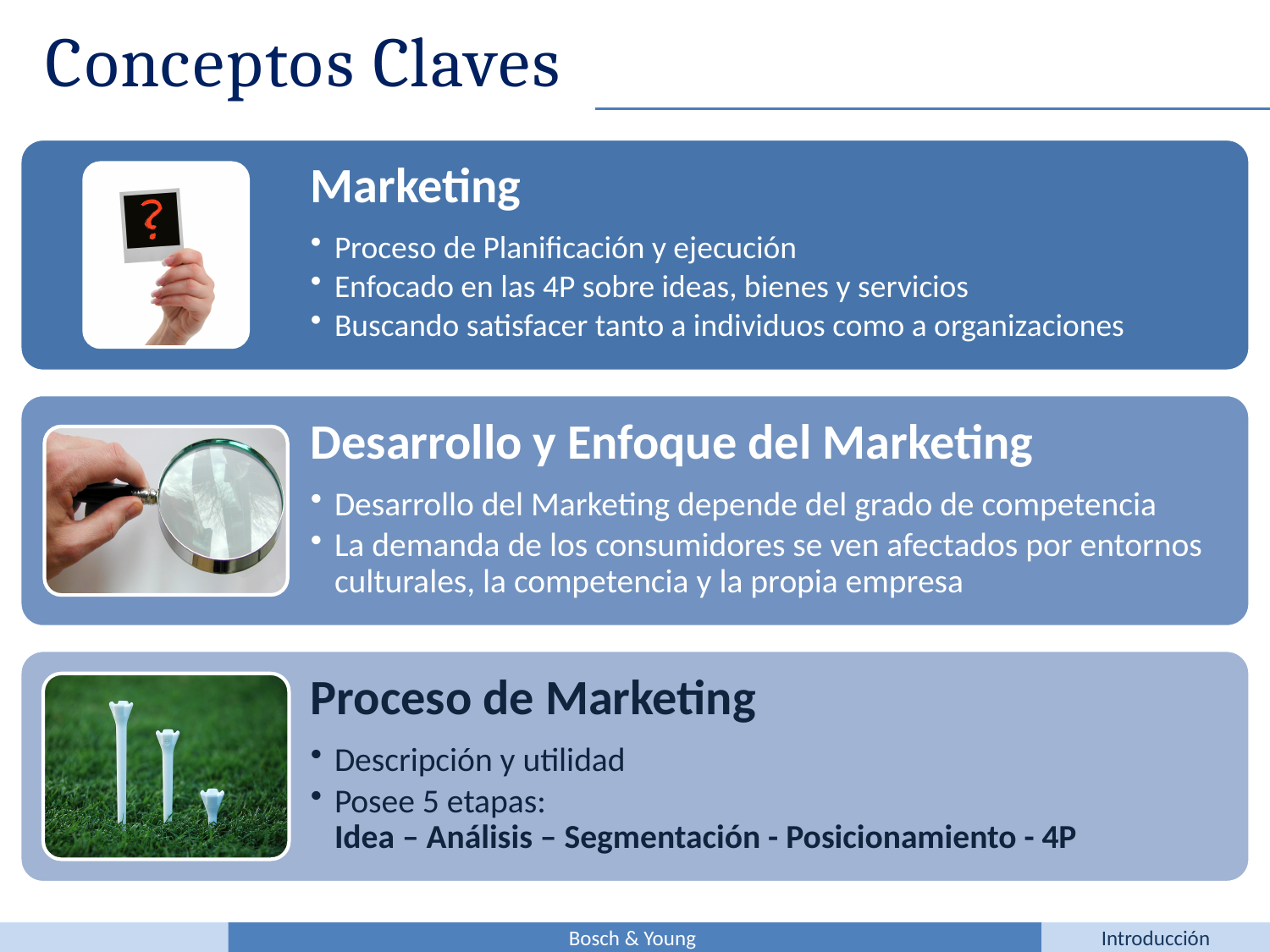

Conceptos Claves
Marketing
Proceso de Planificación y ejecución
Enfocado en las 4P sobre ideas, bienes y servicios
Buscando satisfacer tanto a individuos como a organizaciones
Desarrollo y Enfoque del Marketing
Desarrollo del Marketing depende del grado de competencia
La demanda de los consumidores se ven afectados por entornos culturales, la competencia y la propia empresa
Proceso de Marketing
Descripción y utilidad
Posee 5 etapas:                                                                                     Idea – Análisis – Segmentación - Posicionamiento - 4P

Bosch & Young
Introducción